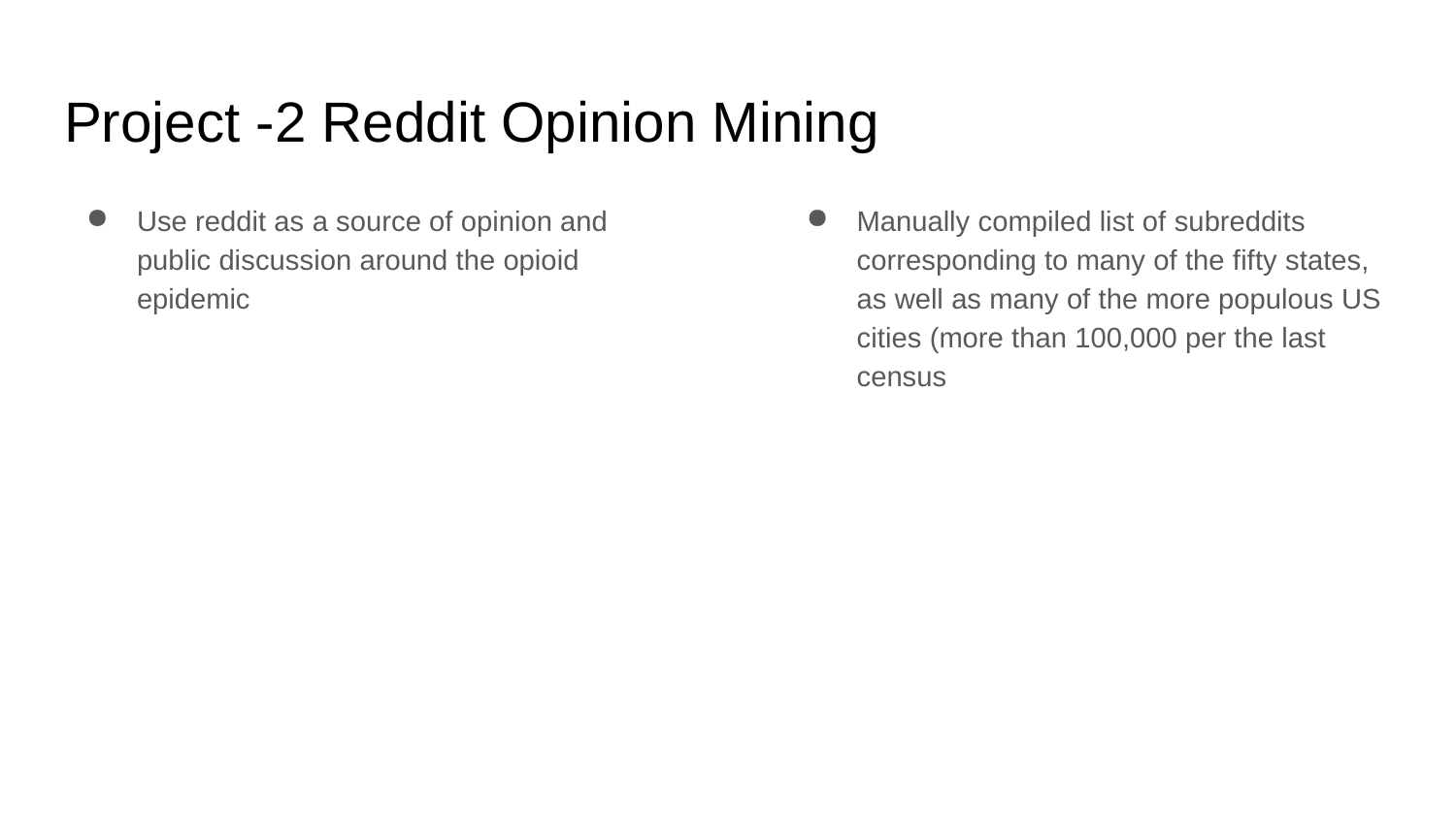

# Project -2 Reddit Opinion Mining
Use reddit as a source of opinion and public discussion around the opioid epidemic
Manually compiled list of subreddits corresponding to many of the fifty states, as well as many of the more populous US cities (more than 100,000 per the last census